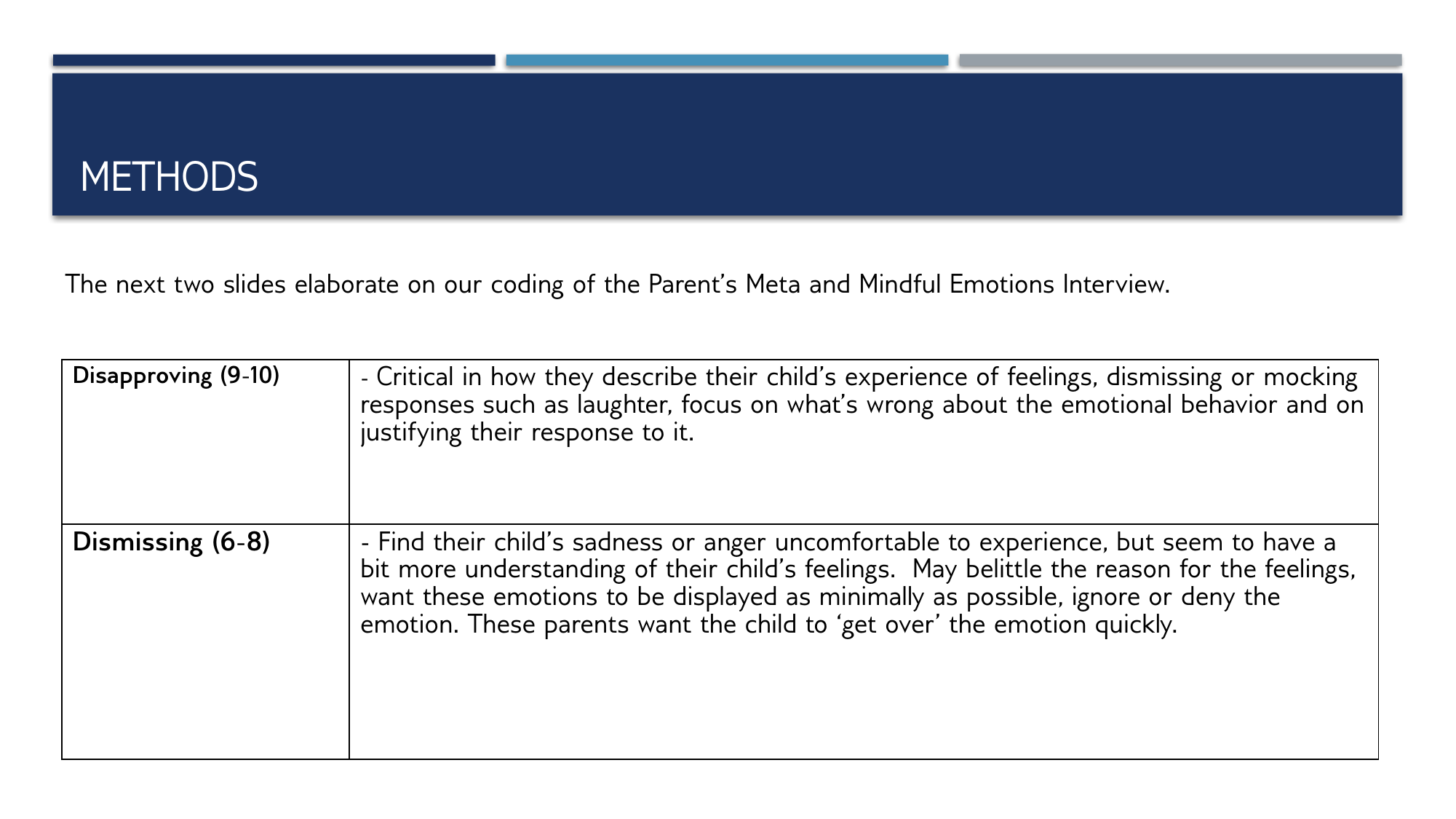

# Methods
The next two slides elaborate on our coding of the Parent’s Meta and Mindful Emotions Interview.
| Disapproving (9-10) | - Critical in how they describe their child’s experience of feelings, dismissing or mocking responses such as laughter, focus on what’s wrong about the emotional behavior and on justifying their response to it. |
| --- | --- |
| Dismissing (6-8) | - Find their child’s sadness or anger uncomfortable to experience, but seem to have a bit more understanding of their child’s feelings. May belittle the reason for the feelings, want these emotions to be displayed as minimally as possible, ignore or deny the emotion. These parents want the child to ‘get over’ the emotion quickly. |
|  |  |
|  |  |